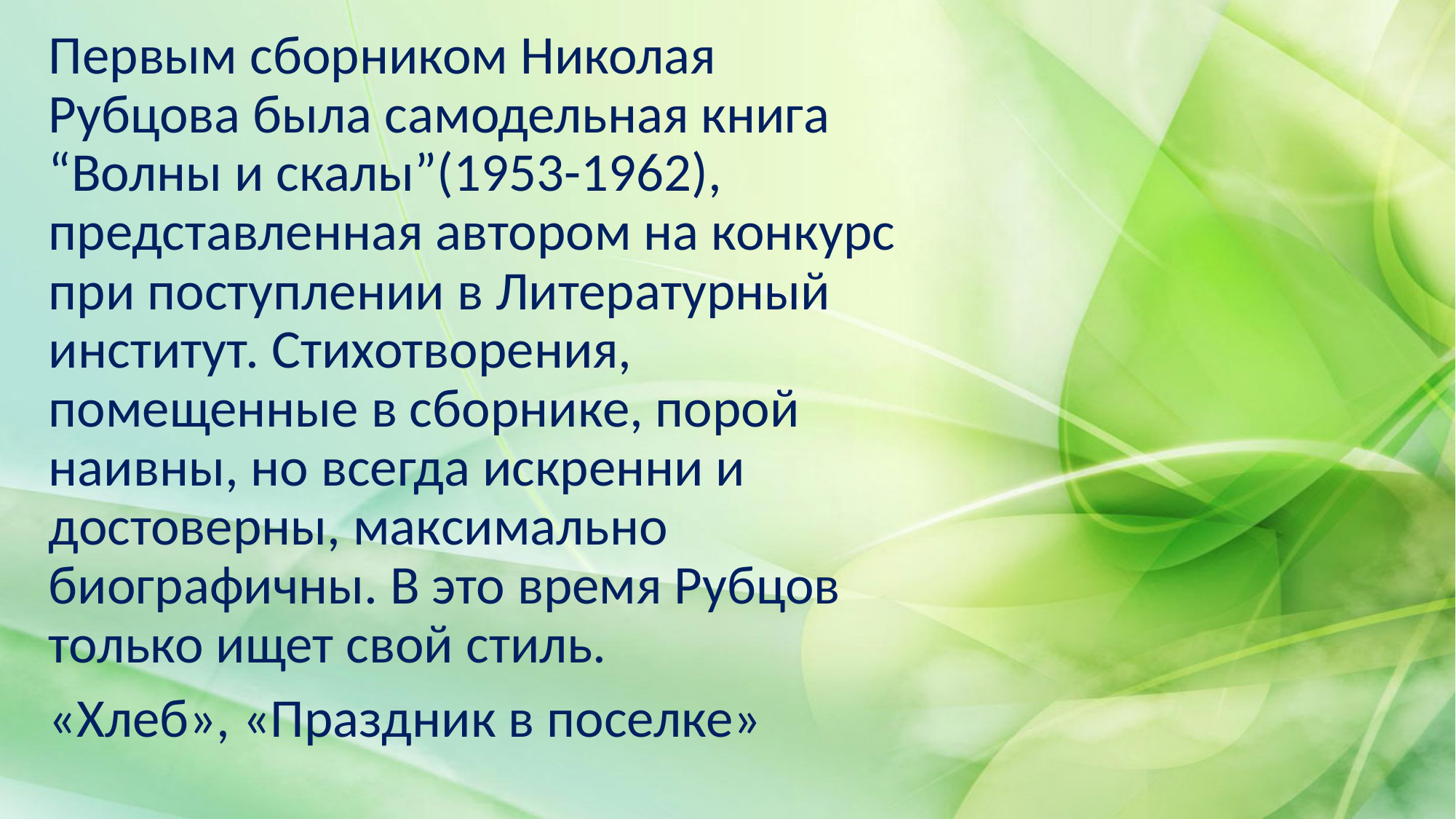

Первым сборником Николая Рубцова была самодельная книга “Волны и скалы”(1953-1962), представленная автором на конкурс при поступлении в Литературный институт. Стихотворения, помещенные в сборнике, порой наивны, но всегда искренни и достоверны, максимально биографичны. В это время Рубцов только ищет свой стиль.
«Хлеб», «Праздник в поселке»